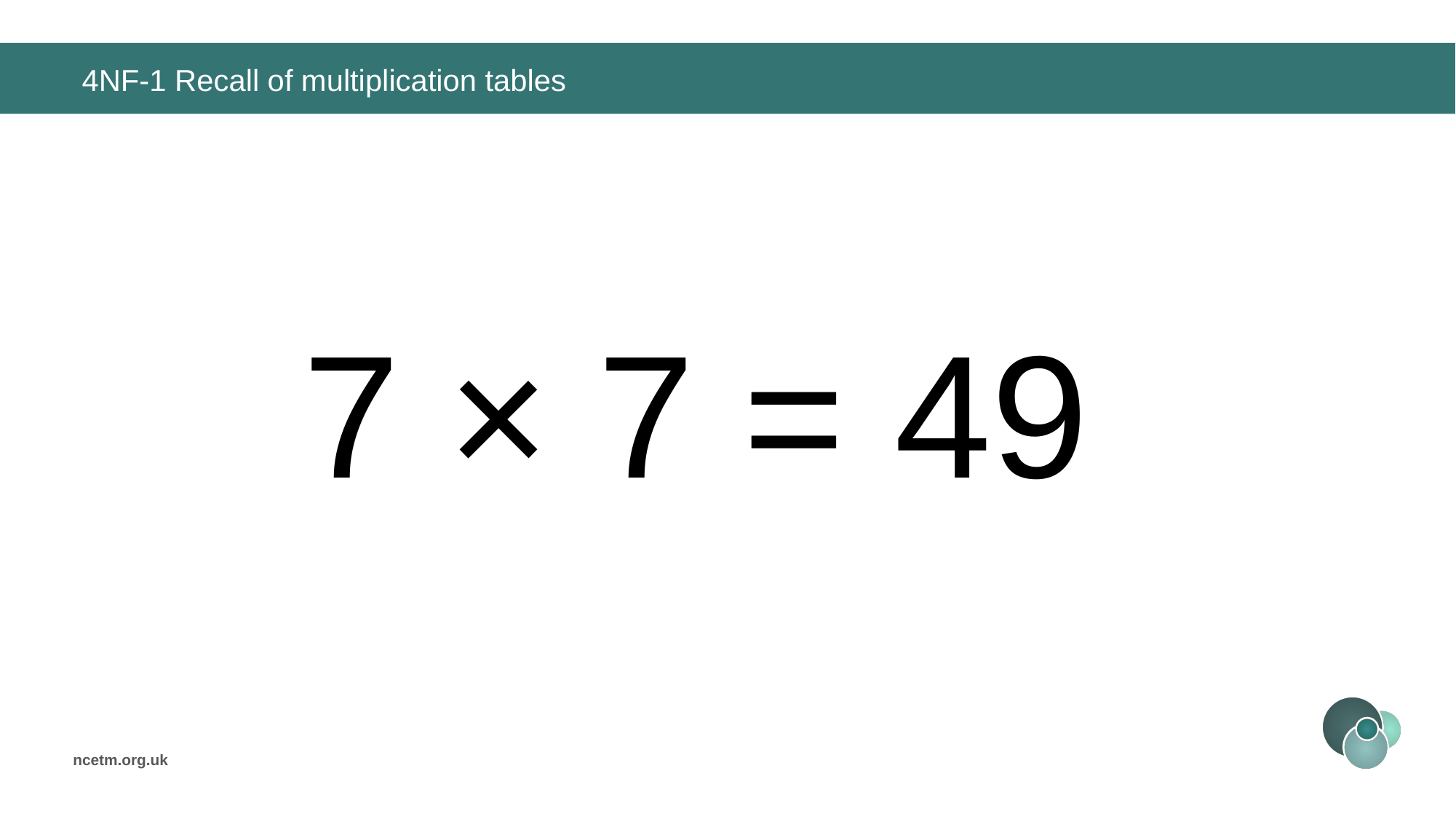

# 4NF-1 Recall of multiplication tables
7 × 7 =
49